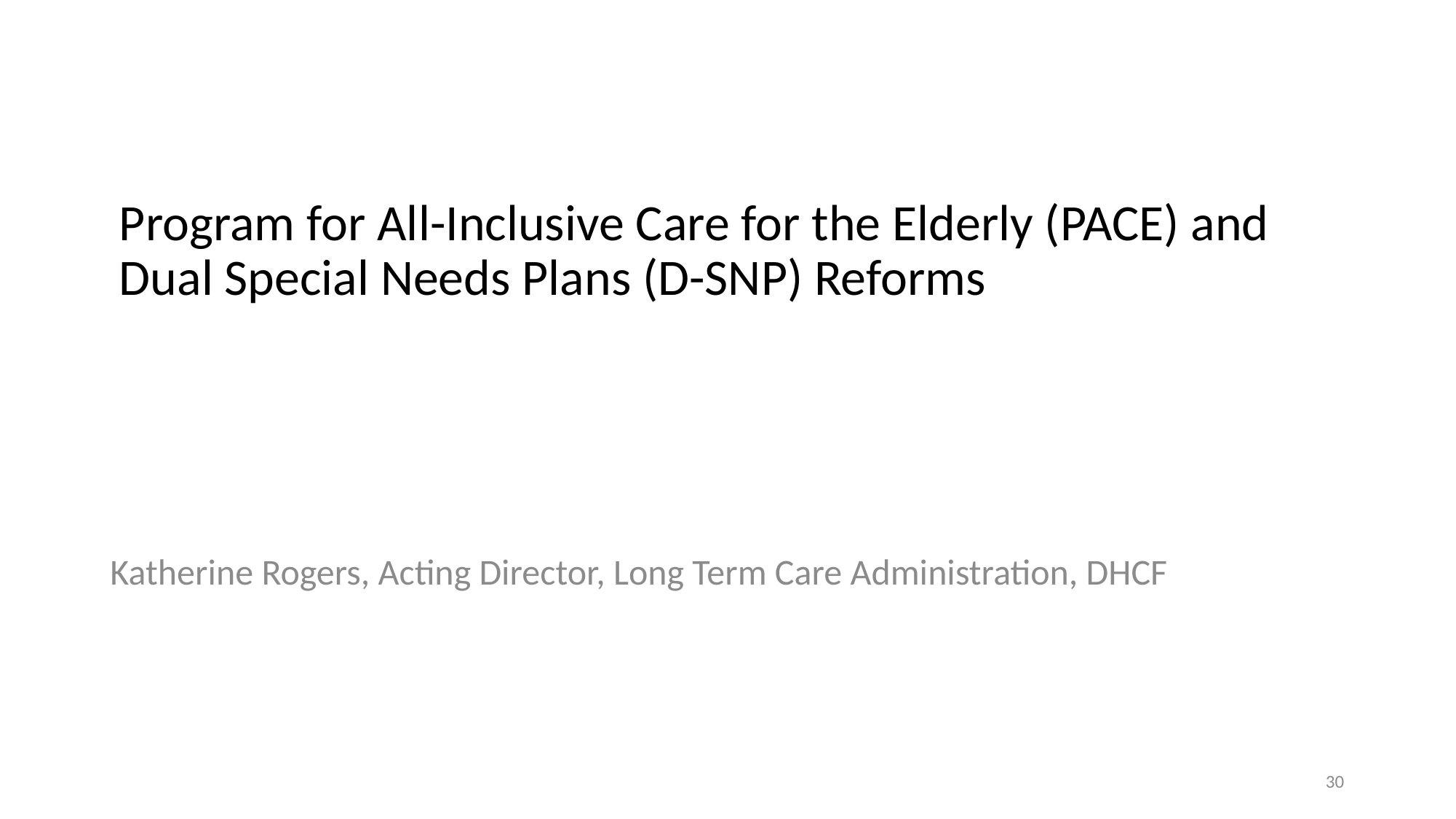

# Program for All-Inclusive Care for the Elderly (PACE) and Dual Special Needs Plans (D-SNP) Reforms
Katherine Rogers, Acting Director, Long Term Care Administration, DHCF
30